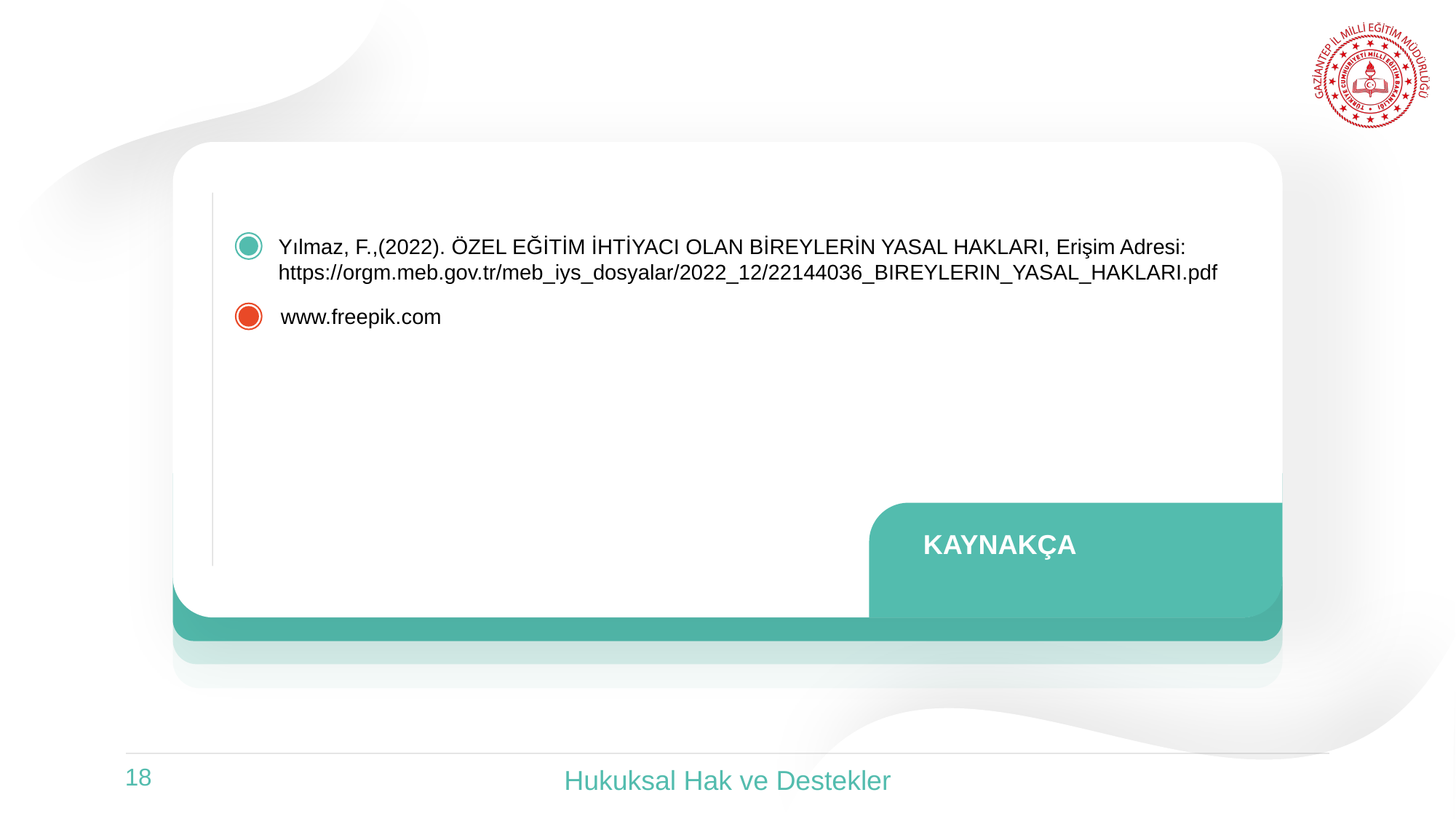

Yılmaz, F.,(2022). ÖZEL EĞİTİM İHTİYACI OLAN BİREYLERİN YASAL HAKLARI, Erişim Adresi:  https://orgm.meb.gov.tr/meb_iys_dosyalar/2022_12/22144036_BIREYLERIN_YASAL_HAKLARI.pdf

www.freepik.com

KAYNAKÇA

18
Hukuksal Hak ve Destekler